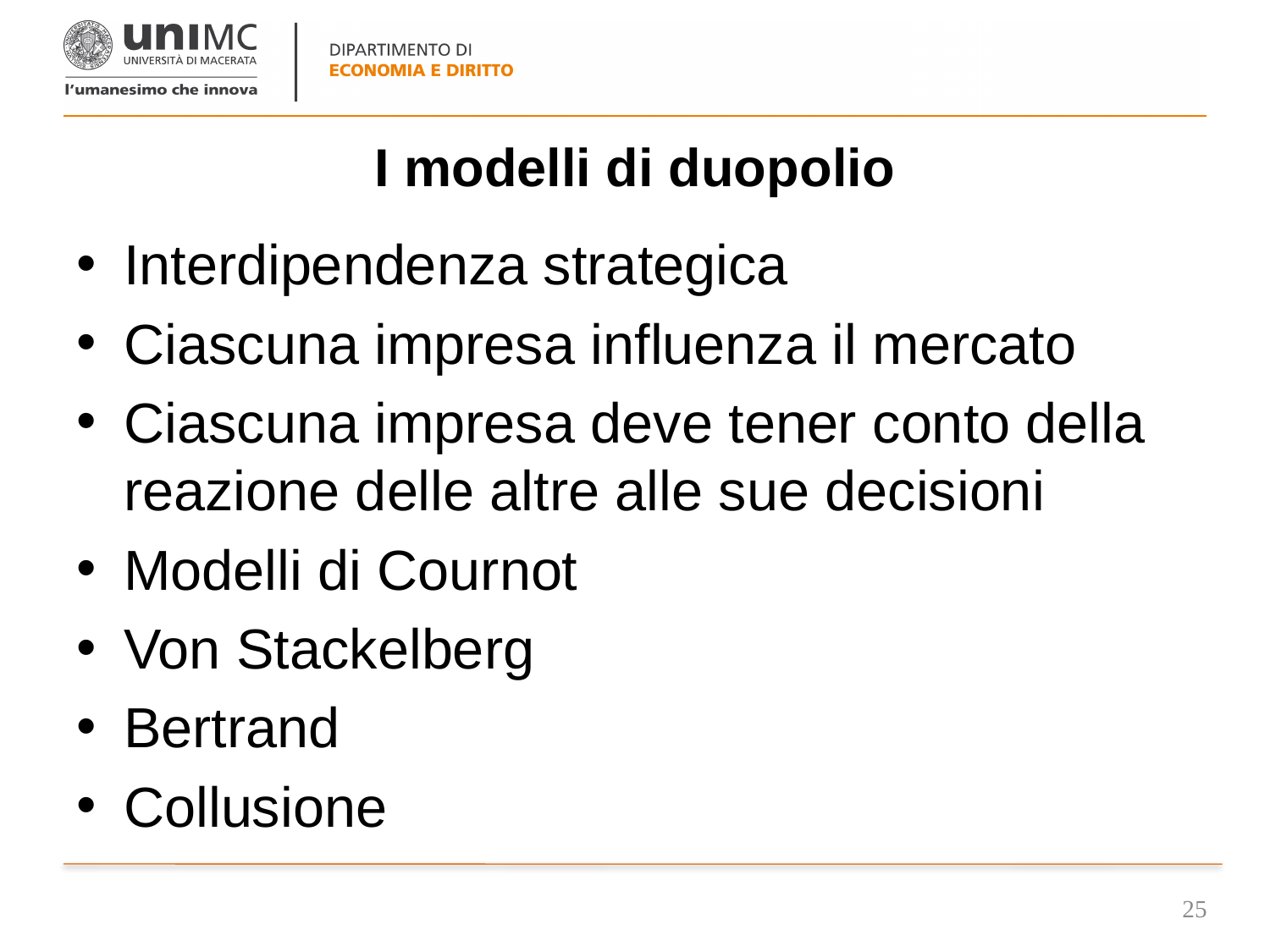

# I modelli di duopolio
Interdipendenza strategica
Ciascuna impresa influenza il mercato
Ciascuna impresa deve tener conto della reazione delle altre alle sue decisioni
Modelli di Cournot
Von Stackelberg
Bertrand
Collusione
25